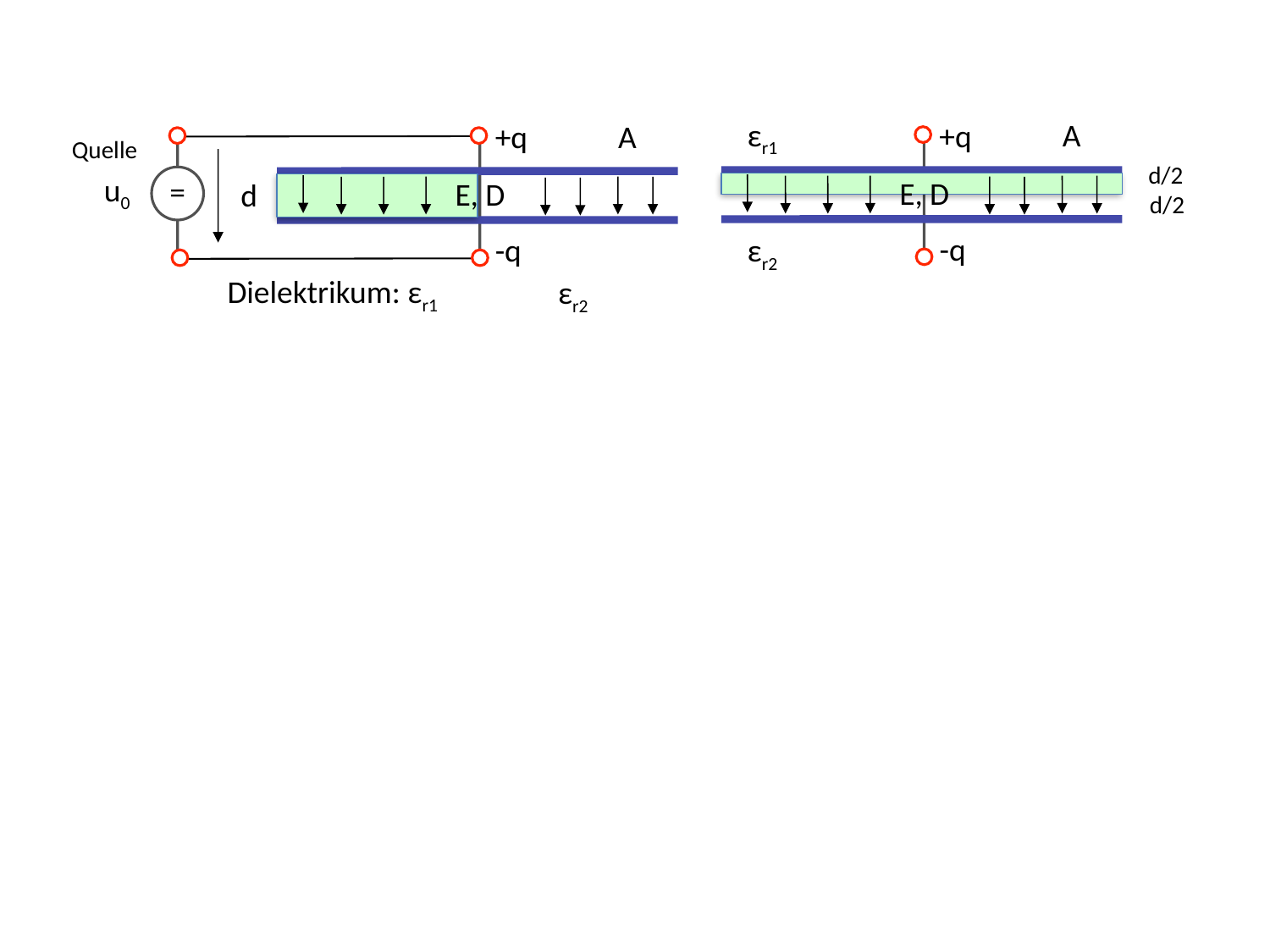

εr1
A
+q
A
+q

Quelle

d/2
u0
=
E, D

E, D
d

d/2

-q
εr2
-q

Dielektrikum: εr1
εr2